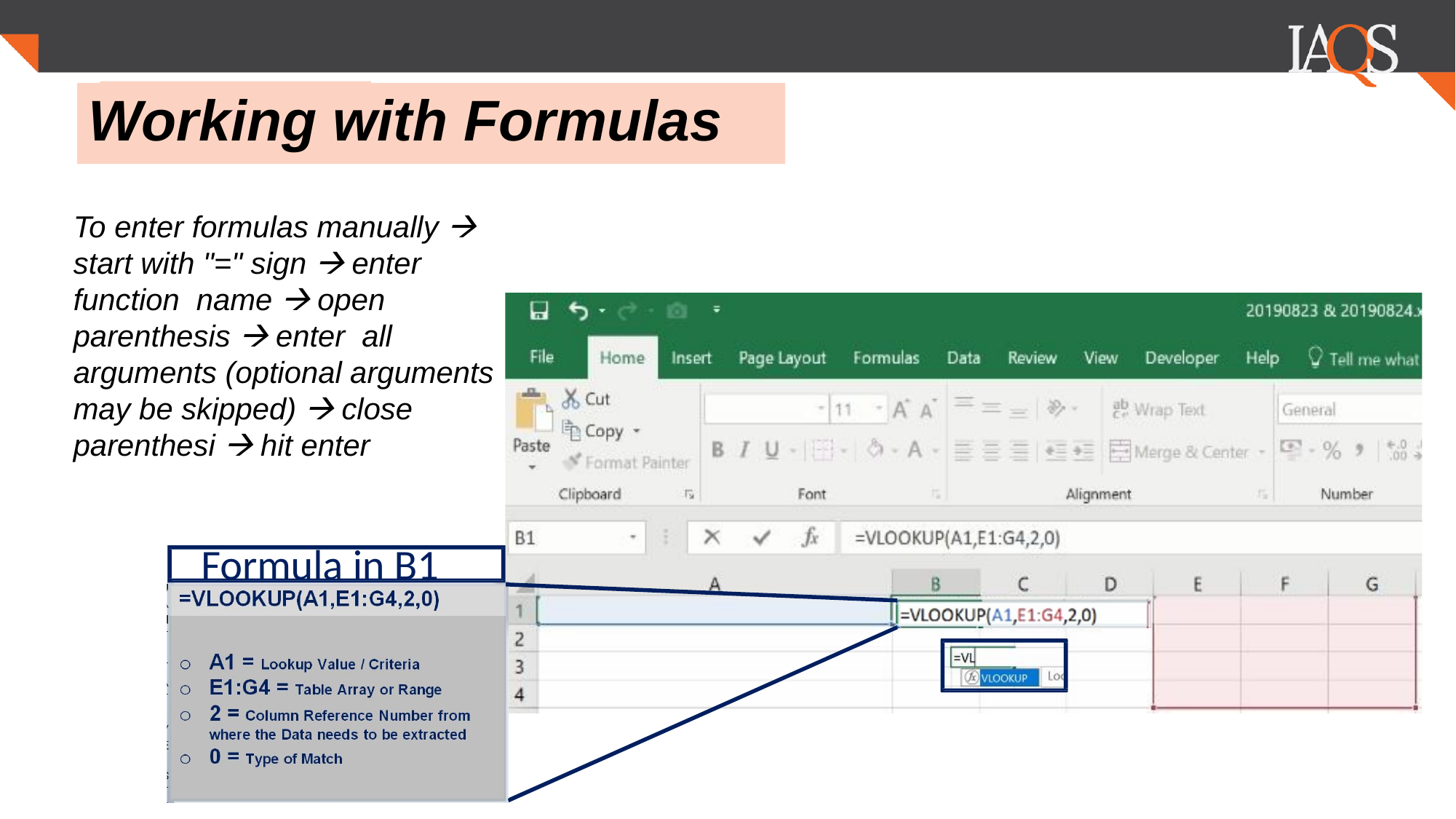

.

# Working with Formulas
To enter formulas manually 🡪 start with "=" sign 🡪 enter function  name 🡪 open parenthesis 🡪 enter  all arguments (optional arguments  may be skipped) 🡪 close  parenthesi 🡪 hit enter

Formula in B1